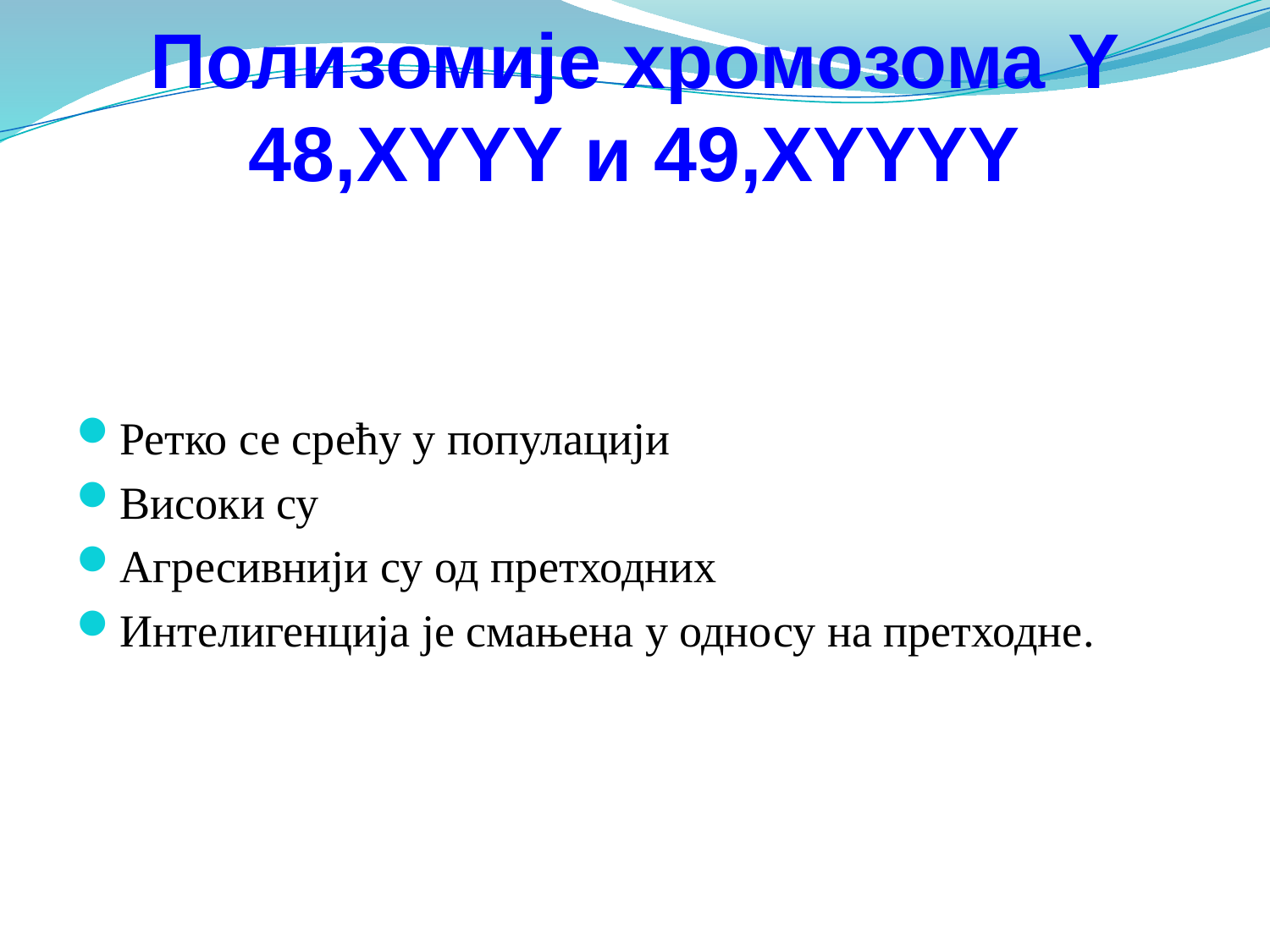

Полизомије хромозома Y 48,XYYY и 49,XYYYY

Ретко се срећу у популацији
Високи су
Агресивнији су од претходних
Интелигенција је смањена у односу на претходне.